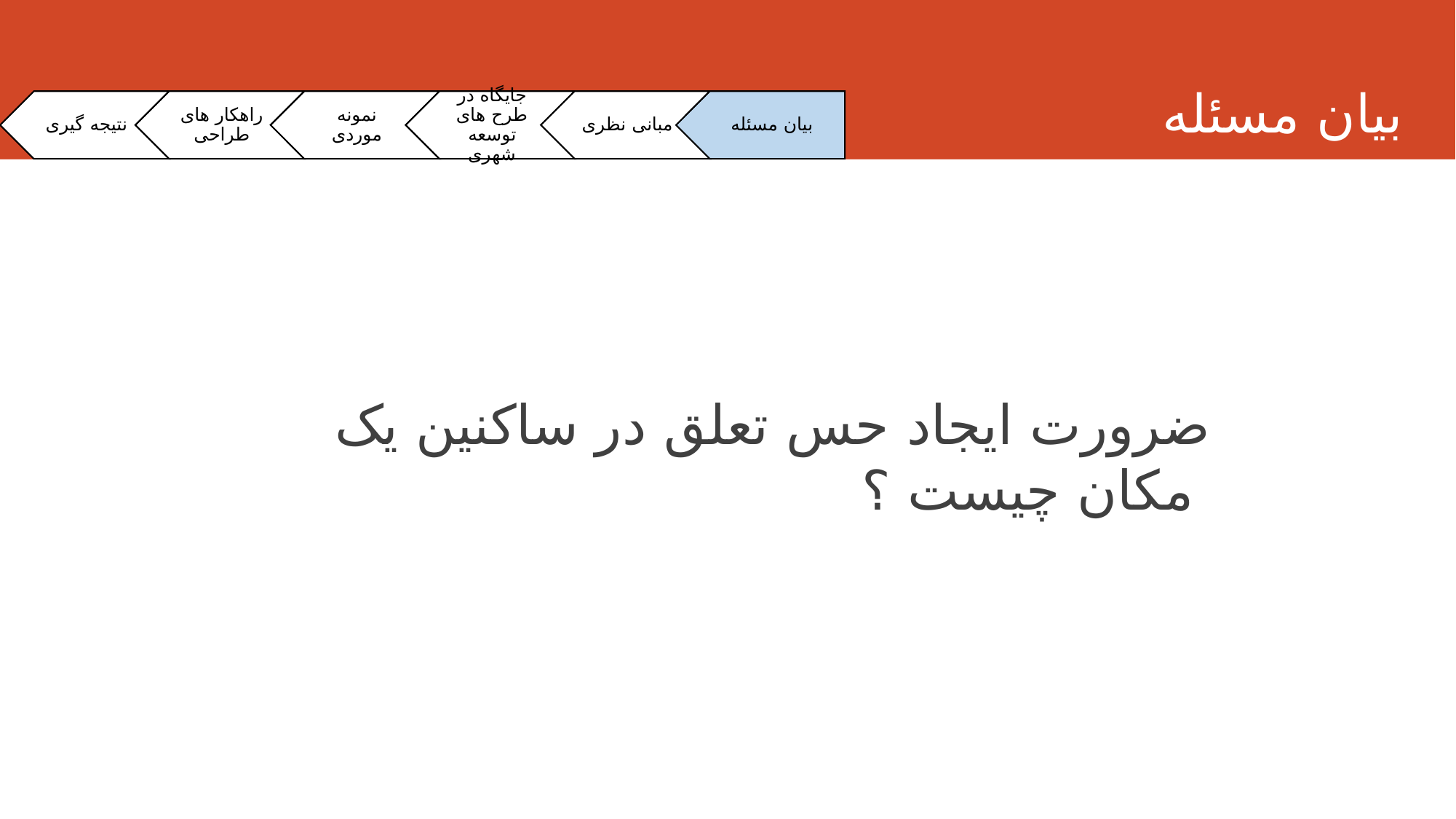

بیان مسئله
مبانی نظری
جایگاه در طرح های توسعه شهری
نمونه موردی
راهکار های طراحی
نتیجه گیری
بیان مسئله
ضرورت ایجاد حس تعلق در ساکنین یک مکان چیست ؟